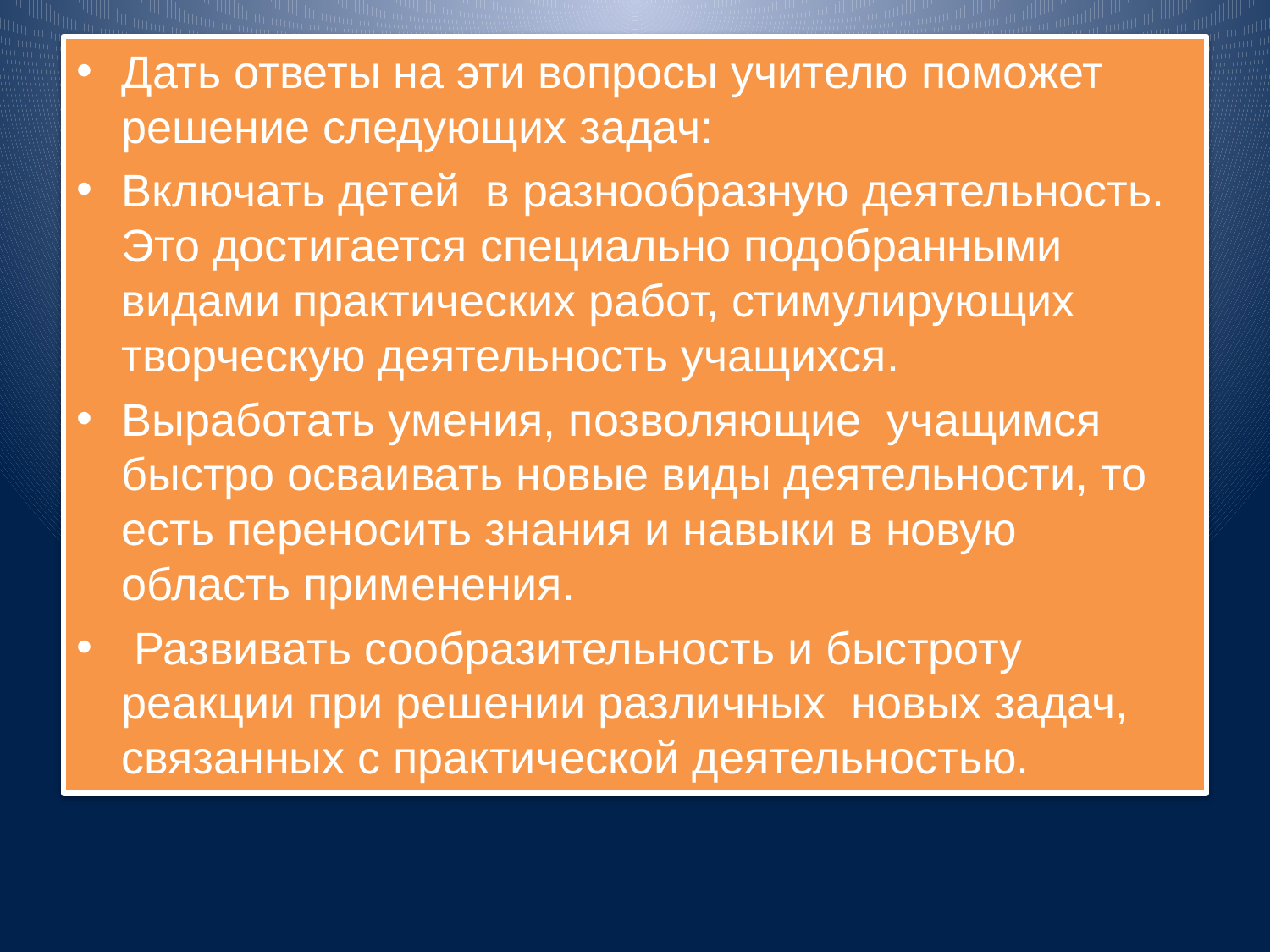

Дать ответы на эти вопросы учителю поможет решение следующих задач:
Включать детей  в разнообразную деятельность. Это достигается специально подобранными видами практических работ, стимулирующих творческую деятельность учащихся.
Выработать умения, позволяющие  учащимся  быстро осваивать новые виды деятельности, то есть переносить знания и навыки в новую область применения.
 Развивать сообразительность и быстроту реакции при решении различных  новых задач, связанных с практической деятельностью.